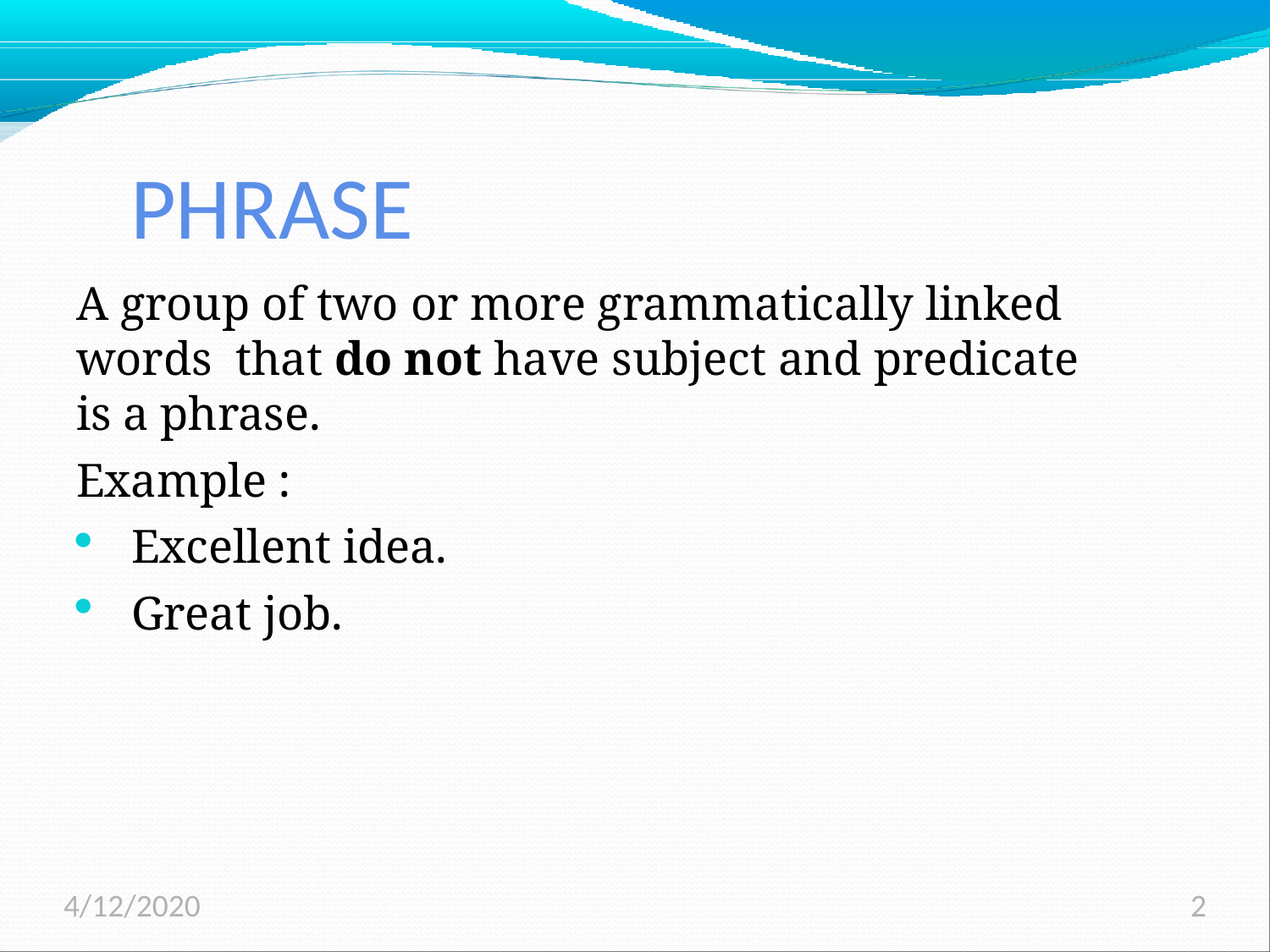

# PHRASE
A group of two or more grammatically linked words  that do not have subject and predicate is a phrase.
Example :
Excellent idea.
Great job.
4/12/2020
2